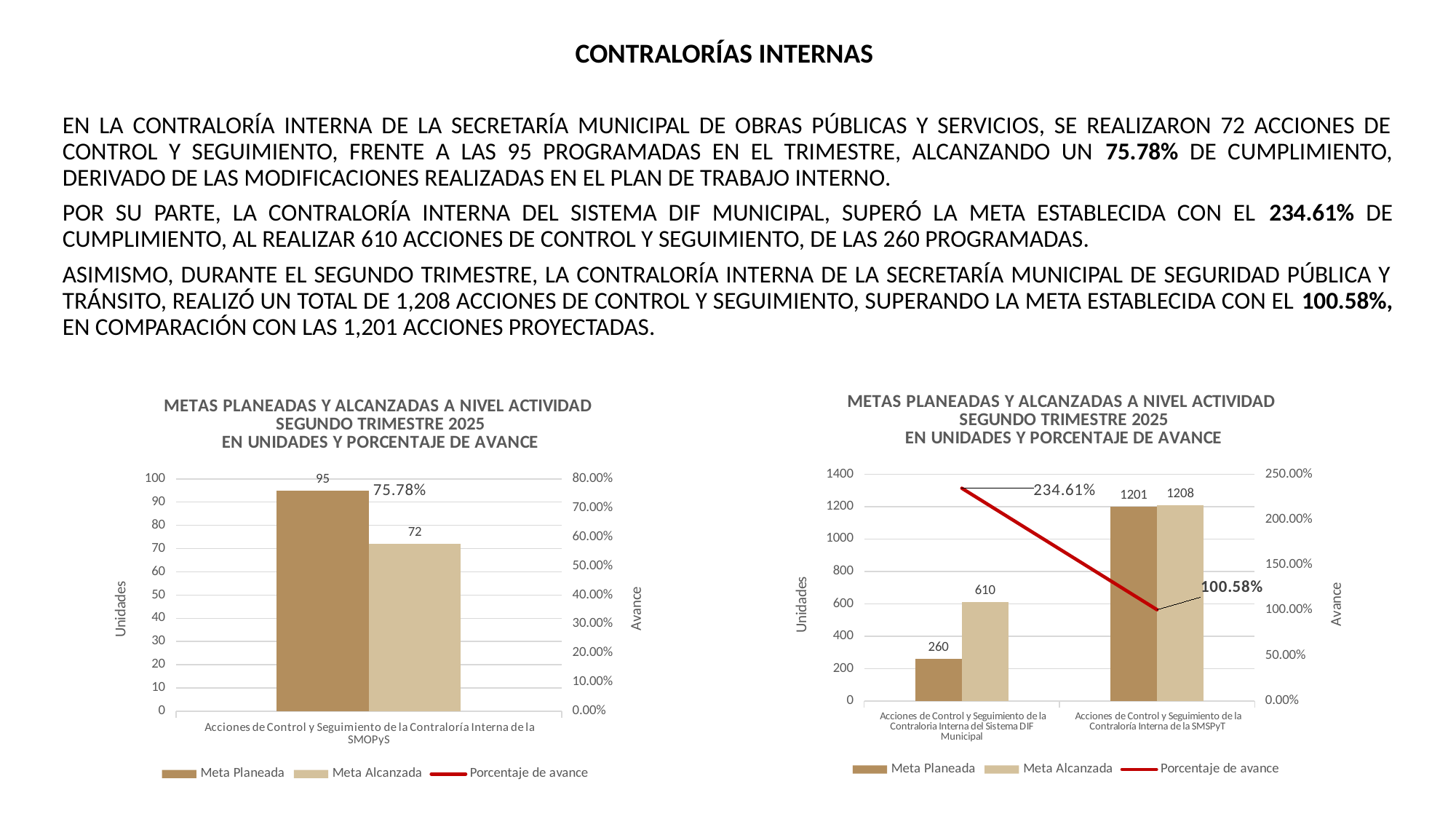

CONTRALORÍAS INTERNAS

EN LA CONTRALORÍA INTERNA DE LA SECRETARÍA MUNICIPAL DE OBRAS PÚBLICAS Y SERVICIOS, SE REALIZARON 72 ACCIONES DE CONTROL Y SEGUIMIENTO, FRENTE A LAS 95 PROGRAMADAS EN EL TRIMESTRE, ALCANZANDO UN 75.78% DE CUMPLIMIENTO, DERIVADO DE LAS MODIFICACIONES REALIZADAS EN EL PLAN DE TRABAJO INTERNO.
POR SU PARTE, LA CONTRALORÍA INTERNA DEL SISTEMA DIF MUNICIPAL, SUPERÓ LA META ESTABLECIDA CON EL 234.61% DE CUMPLIMIENTO, AL REALIZAR 610 ACCIONES DE CONTROL Y SEGUIMIENTO, DE LAS 260 PROGRAMADAS.
ASIMISMO, DURANTE EL SEGUNDO TRIMESTRE, LA CONTRALORÍA INTERNA DE LA SECRETARÍA MUNICIPAL DE SEGURIDAD PÚBLICA Y TRÁNSITO, REALIZÓ UN TOTAL DE 1,208 ACCIONES DE CONTROL Y SEGUIMIENTO, SUPERANDO LA META ESTABLECIDA CON EL 100.58%, EN COMPARACIÓN CON LAS 1,201 ACCIONES PROYECTADAS.

### Chart: METAS PLANEADAS Y ALCANZADAS A NIVEL ACTIVIDAD
SEGUNDO TRIMESTRE 2025
EN UNIDADES Y PORCENTAJE DE AVANCE

| Category | Meta Planeada | Meta Alcanzada |  |
|---|---|---|---|
|  Acciones de Control y Seguimiento de la Contraloria Interna del Sistema DIF Municipal | 260.0 | 610.0 | 2.3461538461538463 |
|  Acciones de Control y Seguimiento de la Contraloría Interna de la SMSPyT | 1201.0 | 1208.0 | 1.0058284762697751 |

### Chart: METAS PLANEADAS Y ALCANZADAS A NIVEL ACTIVIDAD
SEGUNDO TRIMESTRE 2025
EN UNIDADES Y PORCENTAJE DE AVANCE

| Category | Meta Planeada | Meta Alcanzada |  |
|---|---|---|---|
|  Acciones de Control y Seguimiento de la Contraloría Interna de la SMOPyS | 95.0 | 72.0 | 0.7578947368421053 |